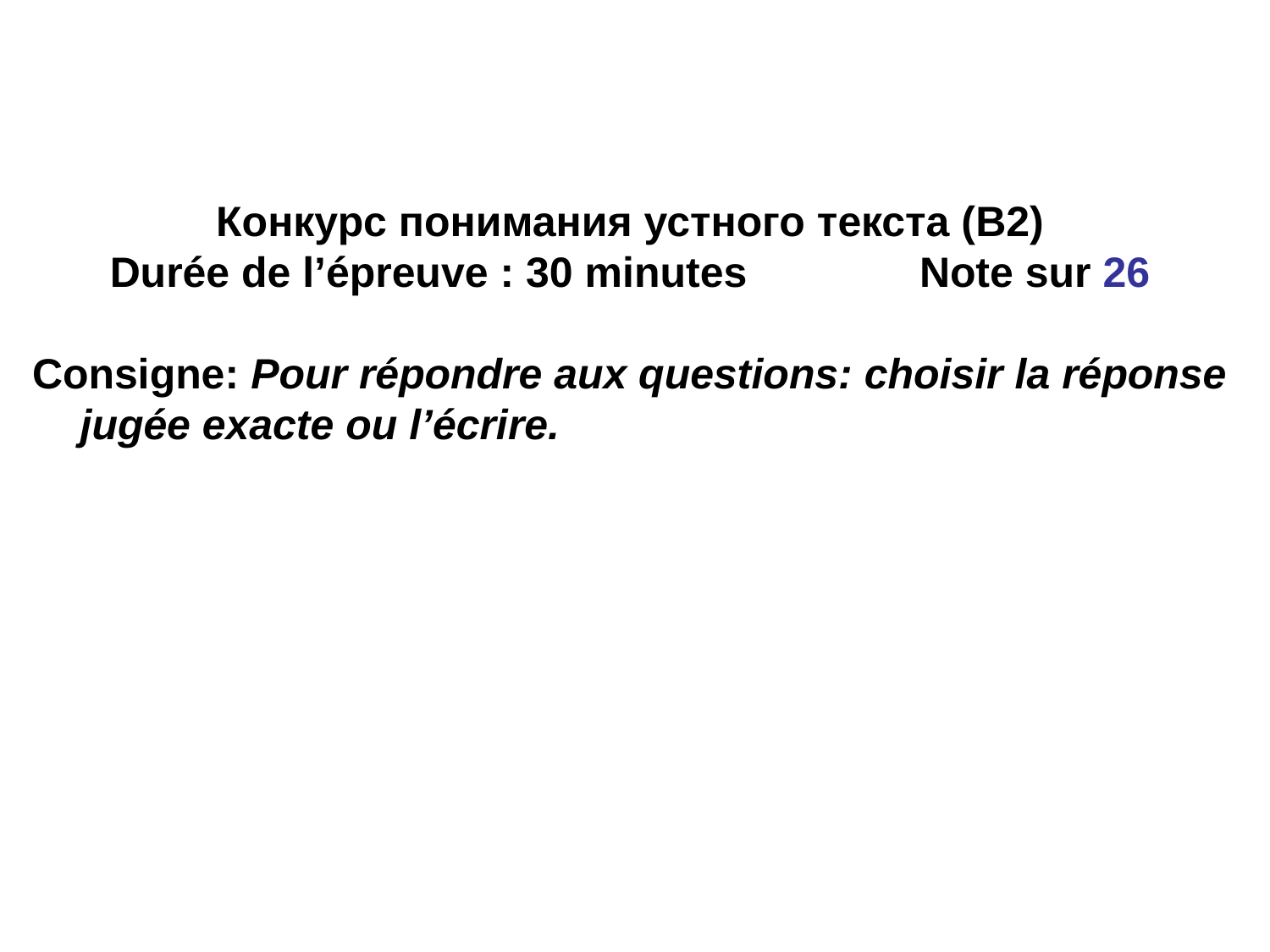

Конкурс понимания устного текста (B2)
Durée de l’épreuve : 30 minutes		Note sur 26

Consigne: Pour répondre aux questions: choisir la réponse jugée exacte ou l’écrire.